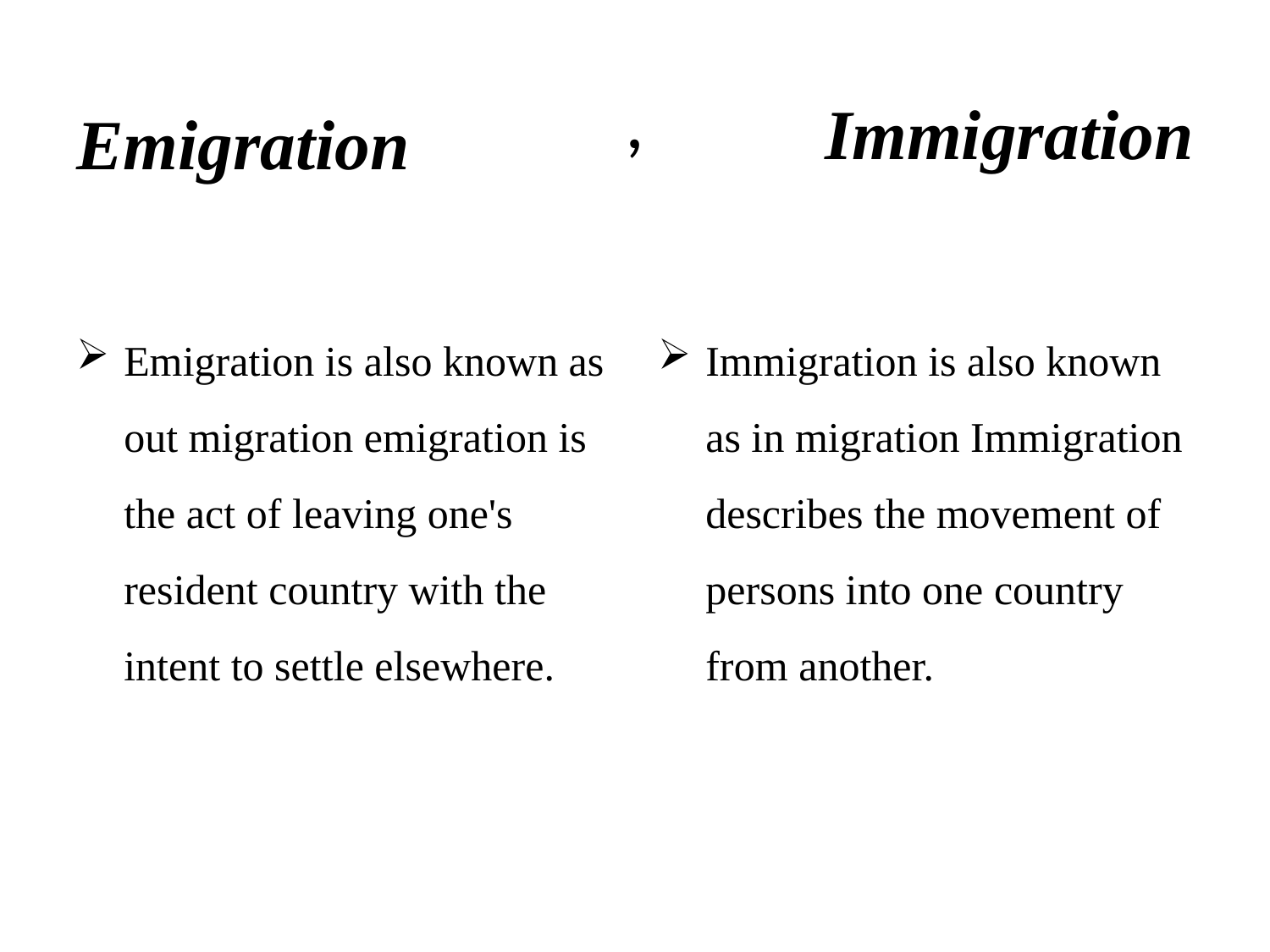

# ,
Emigration
Immigration
Emigration is also known as out migration emigration is the act of leaving one's resident country with the intent to settle elsewhere.
Immigration is also known as in migration Immigration describes the movement of persons into one country from another.